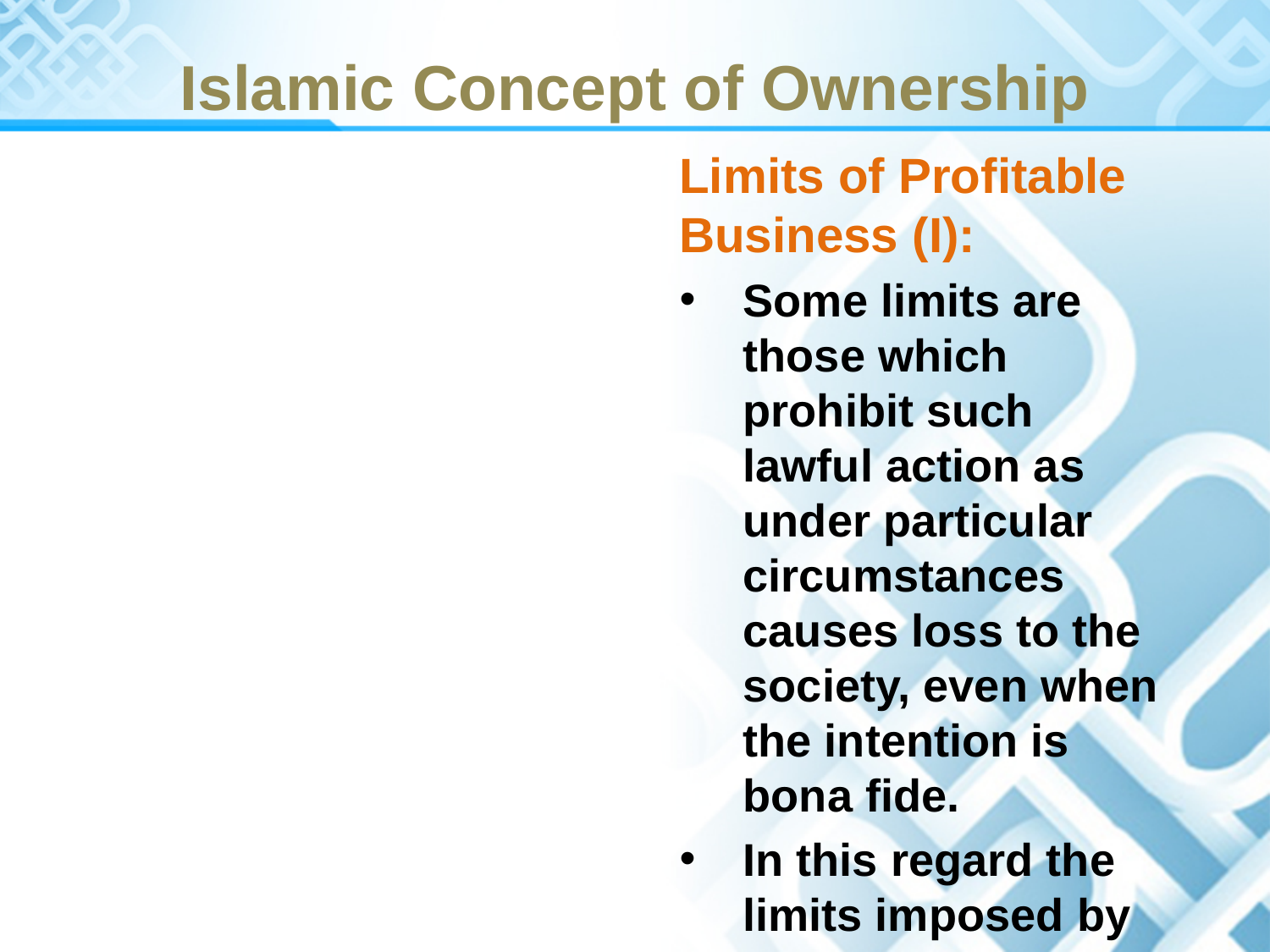

Islamic Concept of Ownership
Limits of Profitable Business (I):
Some limits are those which prohibit such lawful action as under particular circumstances causes loss to the society, even when the intention is bona fide.
In this regard the limits imposed by Islam are as follows: